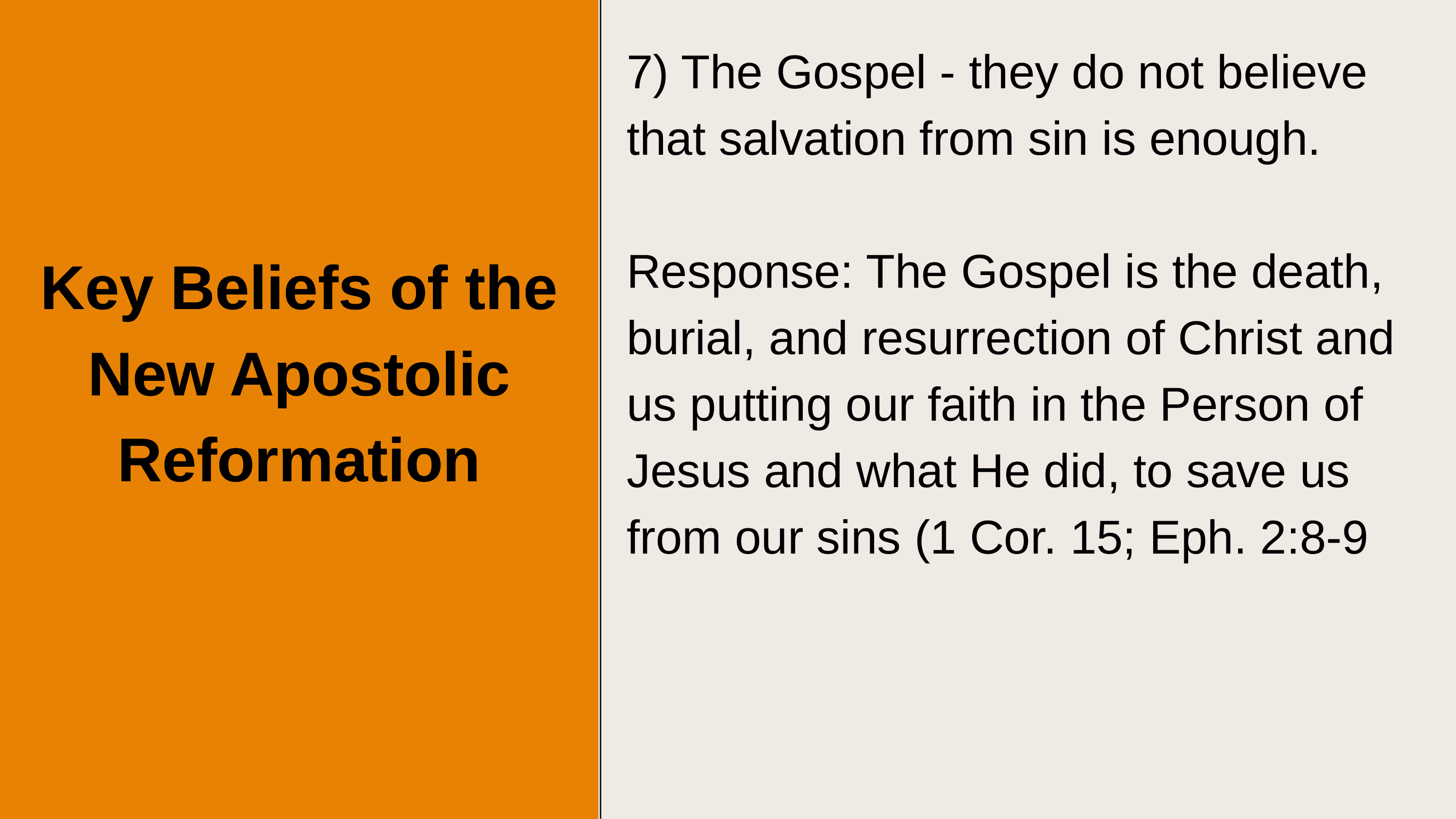

7) The Gospel - they do not believe that salvation from sin is enough.

Response: The Gospel is the death, burial, and resurrection of Christ and us putting our faith in the Person of Jesus and what He did, to save us from our sins (1 Cor. 15; Eph. 2:8-9
Key Beliefs of the New Apostolic Reformation
Key Beliefs of the New Apostolic Reformation